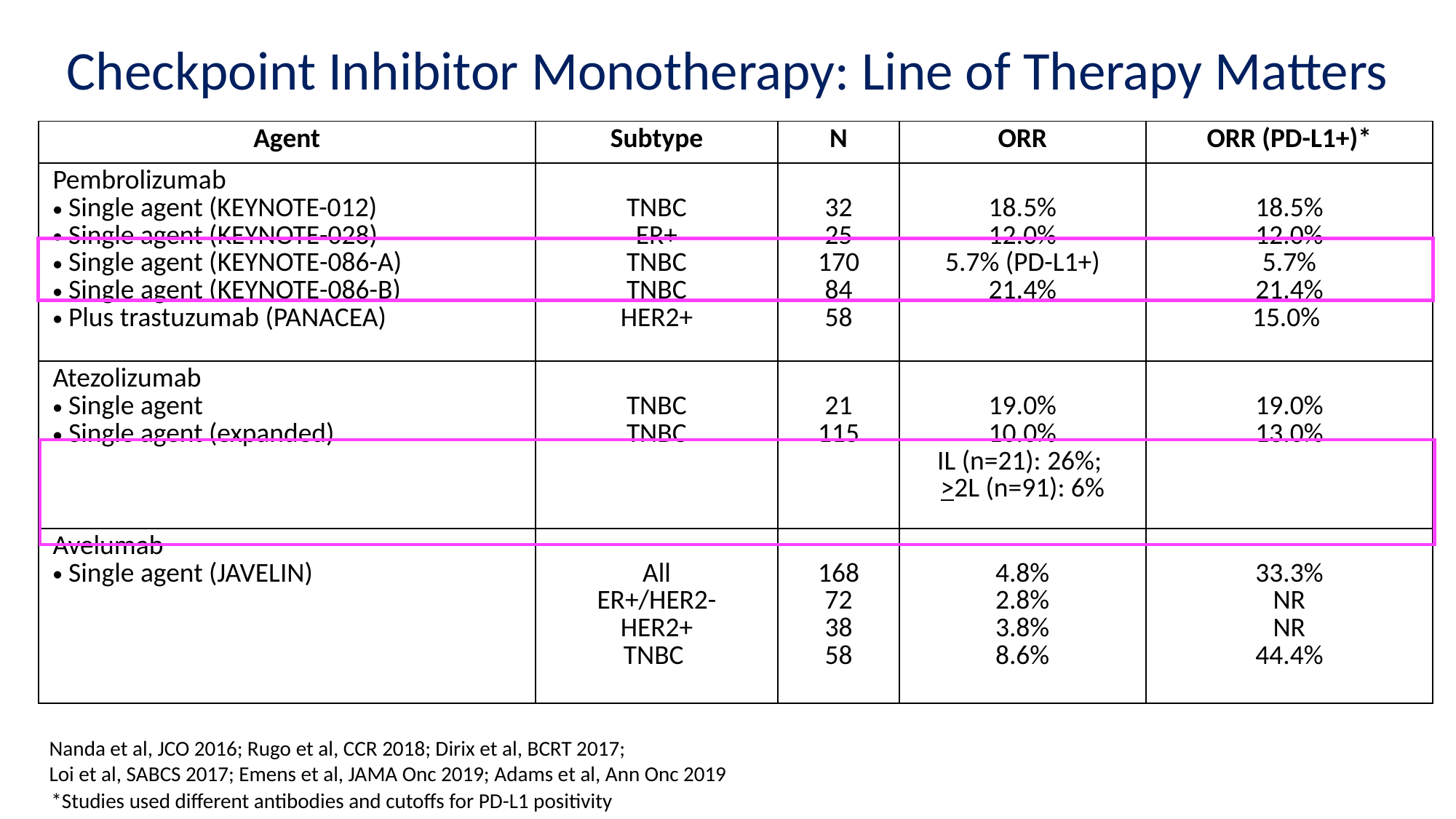

# Checkpoint Inhibitor Monotherapy: Line of Therapy Matters
| Agent | Subtype | N | ORR | ORR (PD-L1+)\* |
| --- | --- | --- | --- | --- |
| Pembrolizumab Single agent (KEYNOTE-012) Single agent (KEYNOTE-028) Single agent (KEYNOTE-086-A) Single agent (KEYNOTE-086-B) Plus trastuzumab (PANACEA) | TNBC ER+ TNBC TNBC HER2+ | 32 25 170 84 58 | 18.5% 12.0% 5.7% (PD-L1+) 21.4% | 18.5% 12.0% 5.7% 21.4% 15.0% |
| Atezolizumab Single agent Single agent (expanded) | TNBC TNBC | 21 115 | 19.0% 10.0% IL (n=21): 26%; >2L (n=91): 6% | 19.0% 13.0% |
| Avelumab Single agent (JAVELIN) | All ER+/HER2- HER2+ TNBC | 168 72 38 58 | 4.8% 2.8% 3.8% 8.6% | 33.3% NR NR 44.4% |

Nanda et al, JCO 2016; Rugo et al, CCR 2018; Dirix et al, BCRT 2017;
Loi et al, SABCS 2017; Emens et al, JAMA Onc 2019; Adams et al, Ann Onc 2019
*Studies used different antibodies and cutoffs for PD-L1 positivity